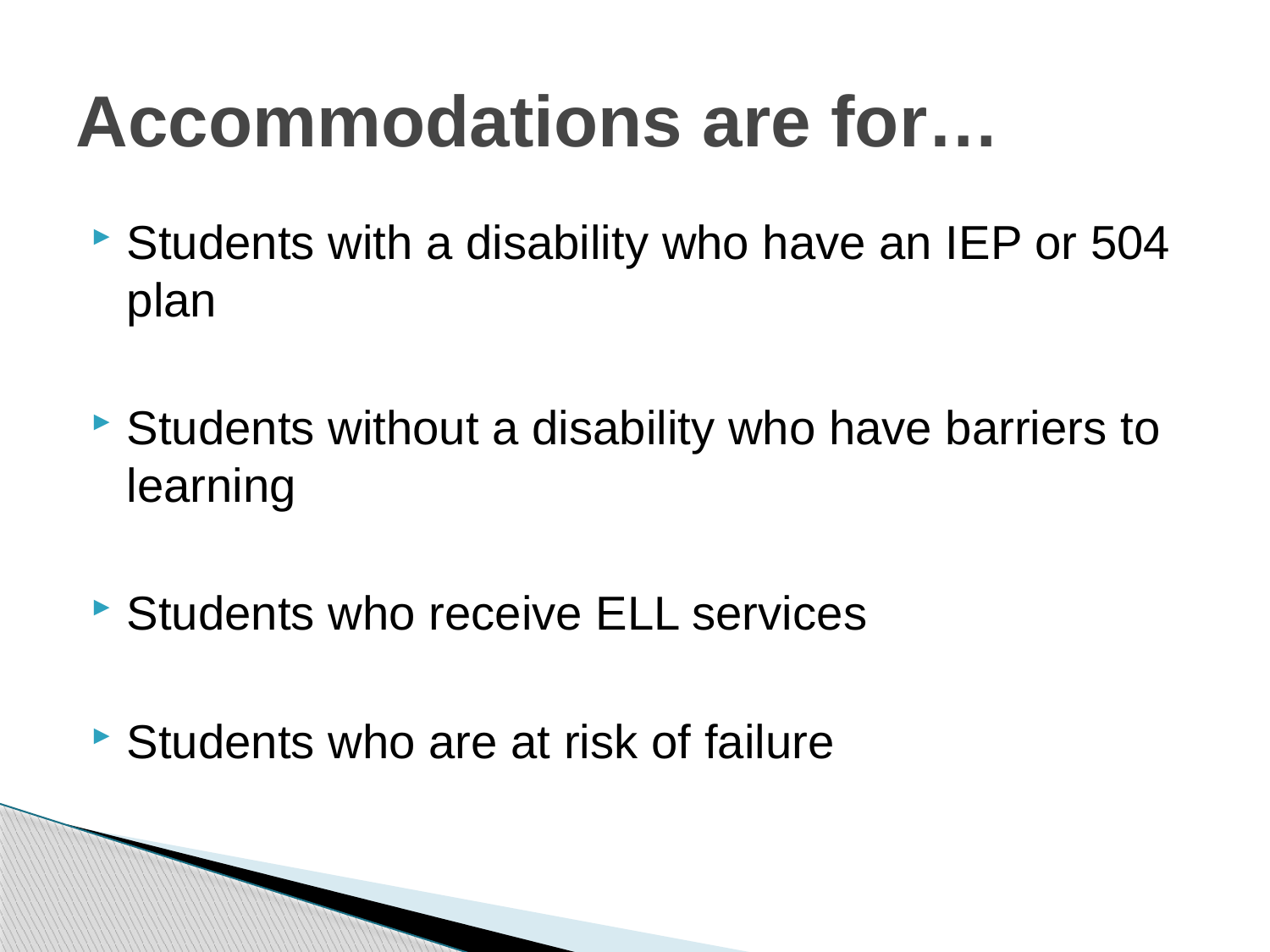

# Accommodations are for…
Students with a disability who have an IEP or 504 plan

Students without a disability who have barriers to learning

Students who receive ELL services

Students who are at risk of failure